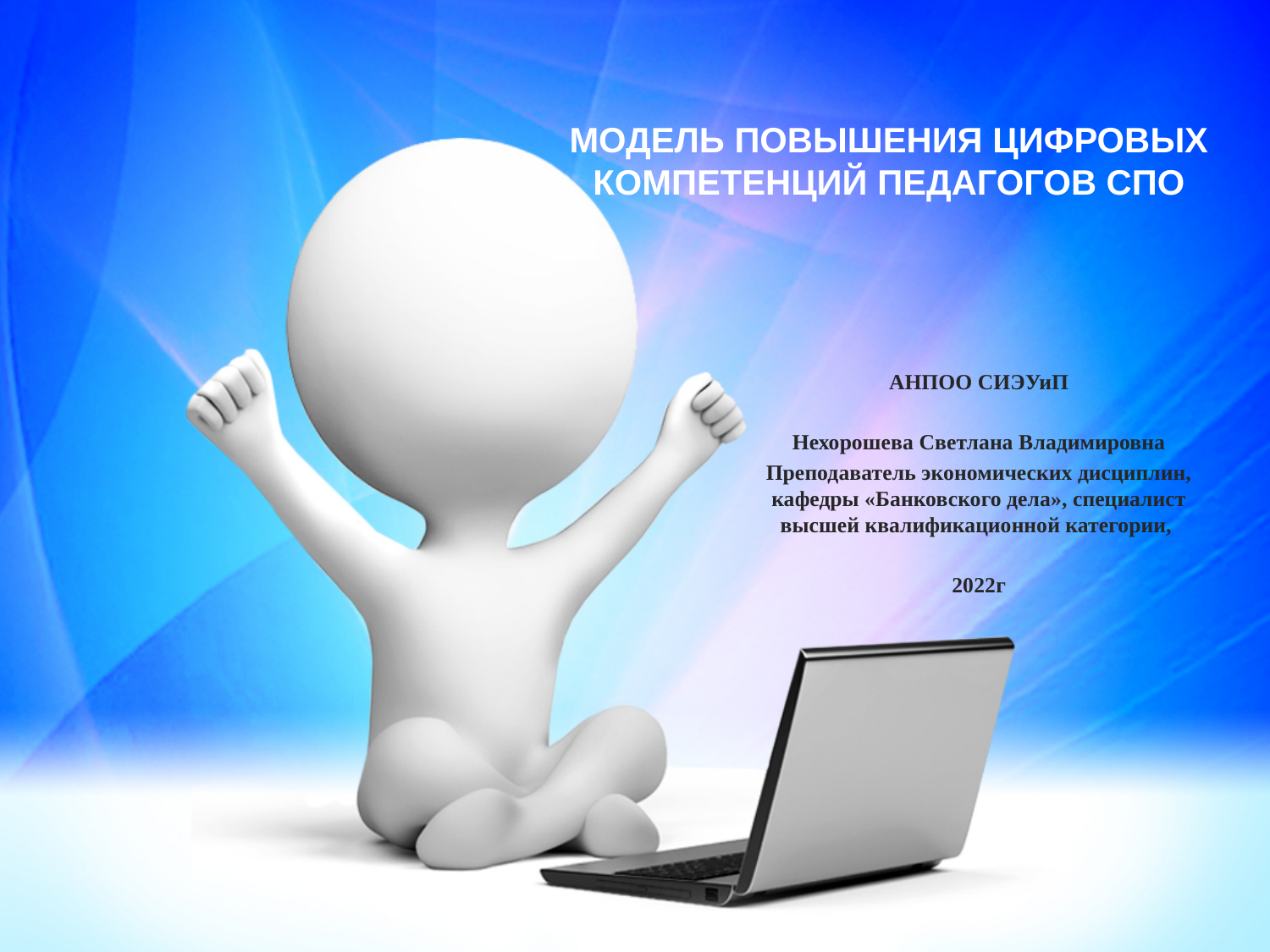

МОДЕЛЬ ПОВЫШЕНИЯ ЦИФРОВЫХ КОМПЕТЕНЦИЙ ПЕДАГОГОВ СПО

АНПОО СИЭУиП

Нехорошева Светлана Владимировна
Преподаватель экономических дисциплин, кафедры «Банковского дела», специалист высшей квалификационной категории,

2022г